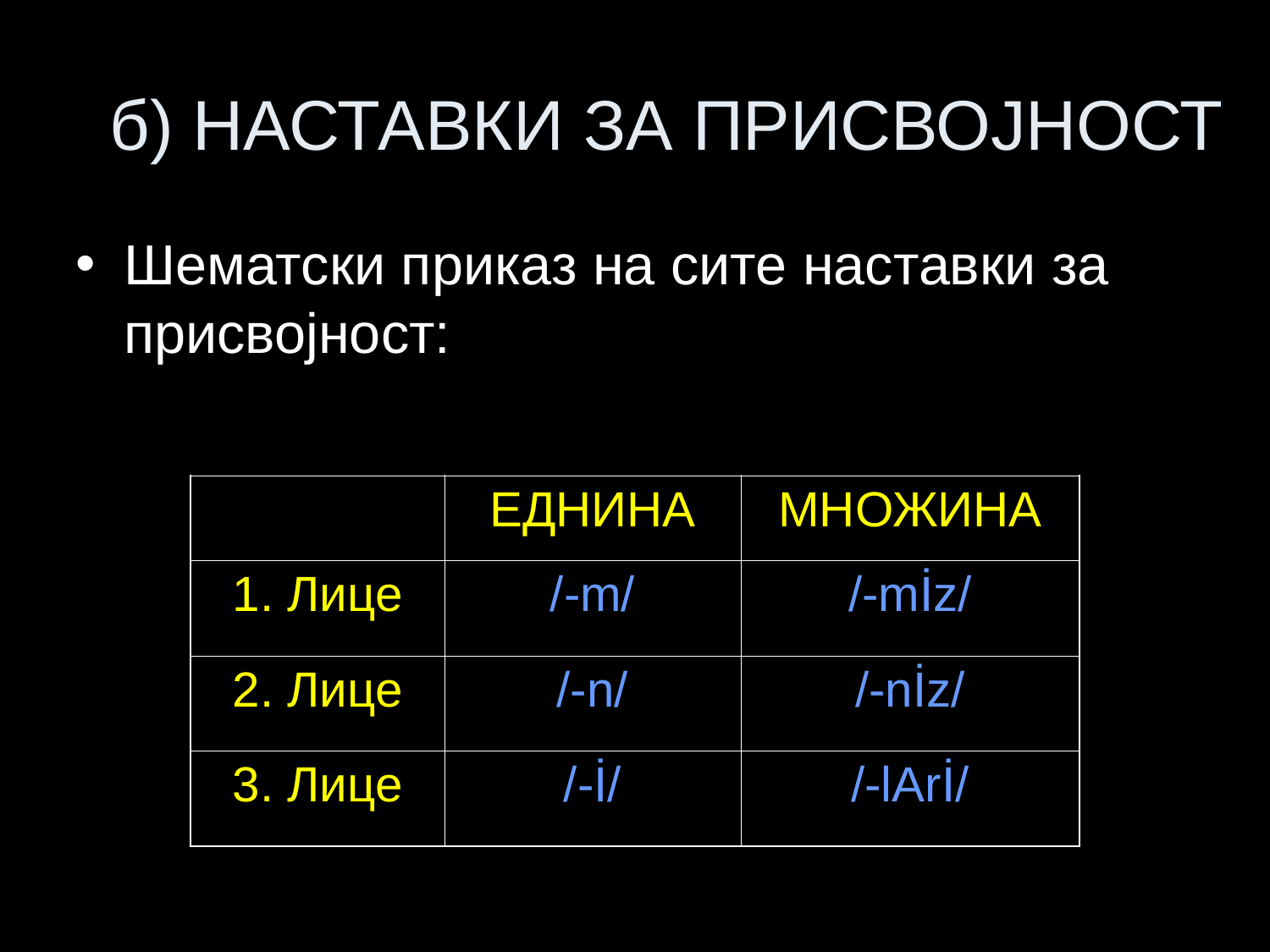

# б) НАСТАВКИ ЗА ПРИСВОЈНОСТ
Шематски приказ на сите наставки за присвојност:
|  | ЕДНИНА | МНОЖИНА |
| --- | --- | --- |
| 1. Лице | /-m/ | /-mİz/ |
| 2. Лице | /-n/ | /-nİz/ |
| 3. Лице | /-İ/ | /-lArİ/ |